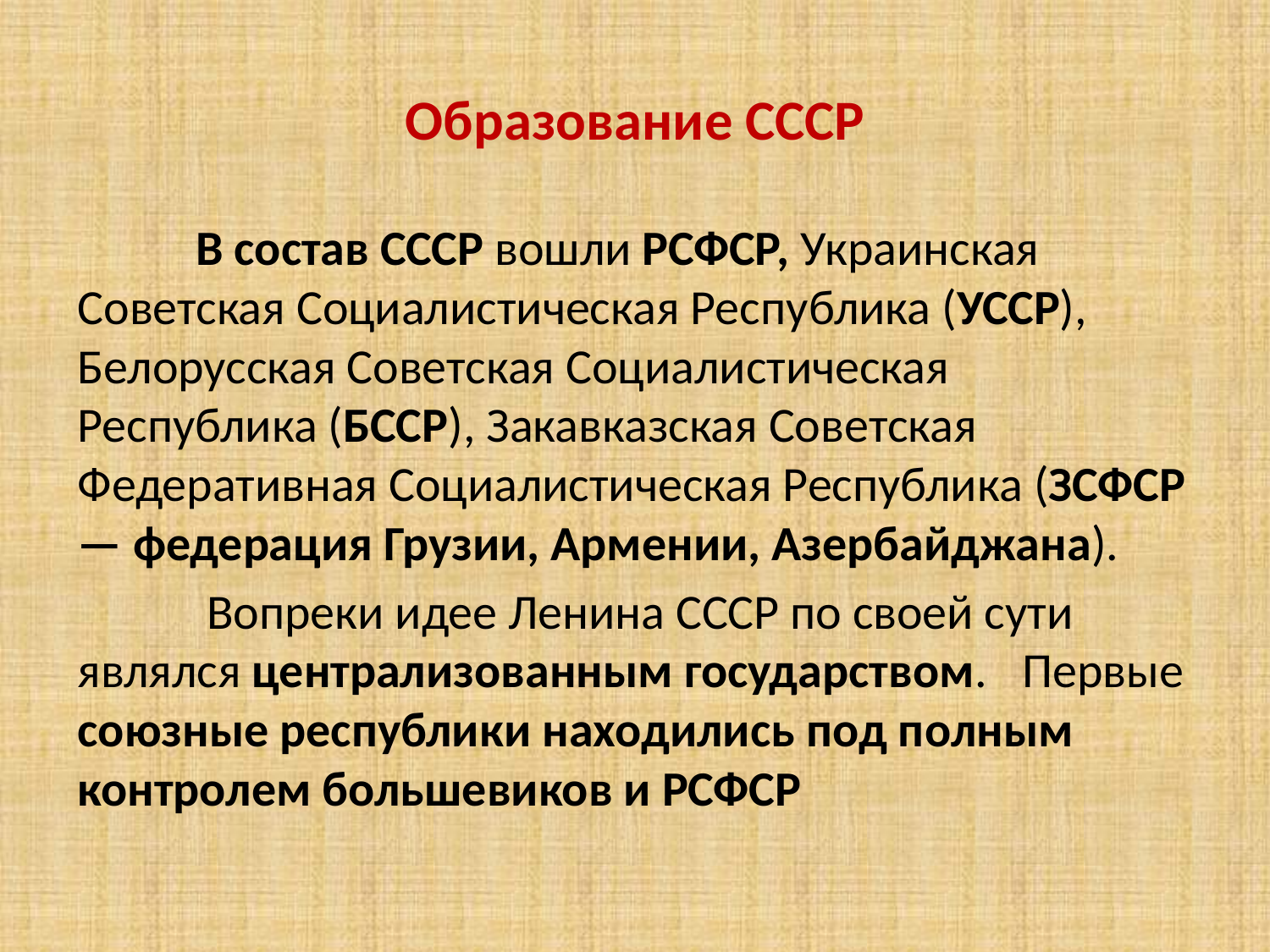

# Образование СССР
	В состав СССР вошли РСФСР, Украинская Советская Социалистическая Рес­публика (УССР), Белорусская Советская Социалистическая Республика (БССР), Закавказская Советская Федеративная Социалистическая Республика (ЗСФСР — федерация Грузии, Армении, Азербайджа­на).
	 Вопреки идее Ленина СССР по своей сути являлся централизованным государст­вом. 	Первые союзные республики находились под полным контролем большевиков и РСФСР